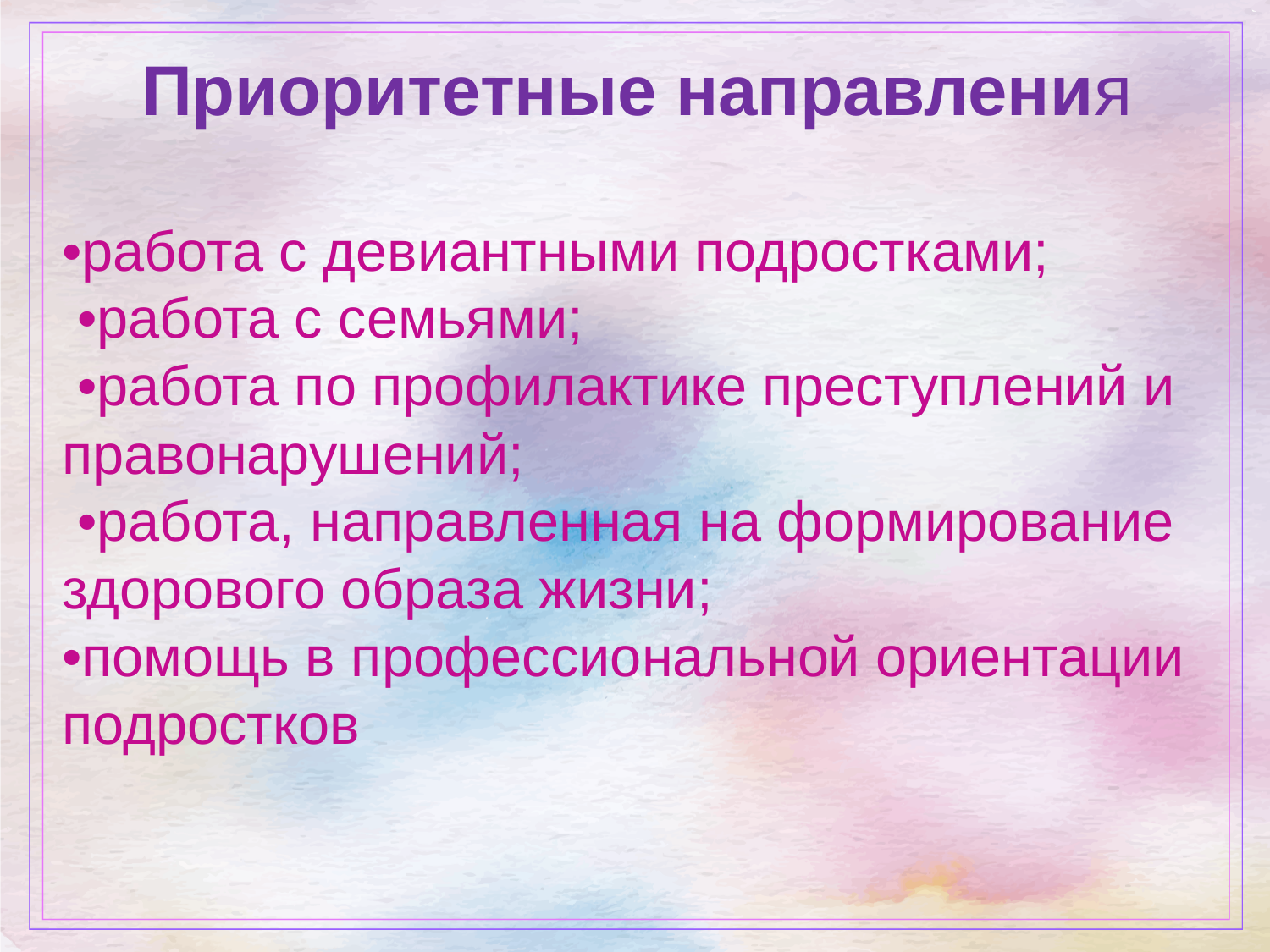

Приоритетные направления

•работа с девиантными подростками;
 •работа с семьями;
 •работа по профилактике преступлений и правонарушений;
 •работа, направленная на формирование здорового образа жизни;
•помощь в профессиональной ориентации подростков